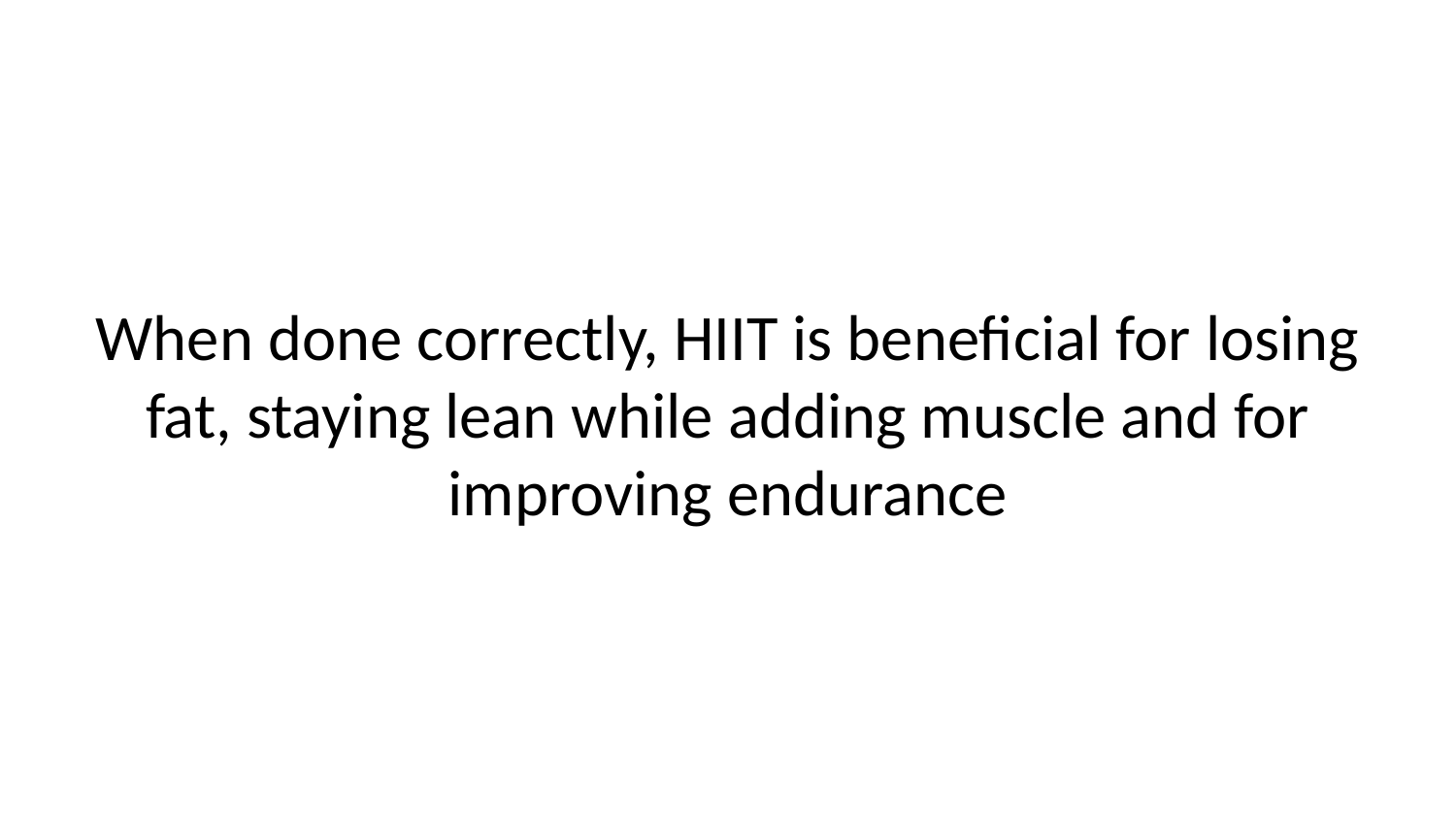

When done correctly, HIIT is beneficial for losing fat, staying lean while adding muscle and for improving endurance